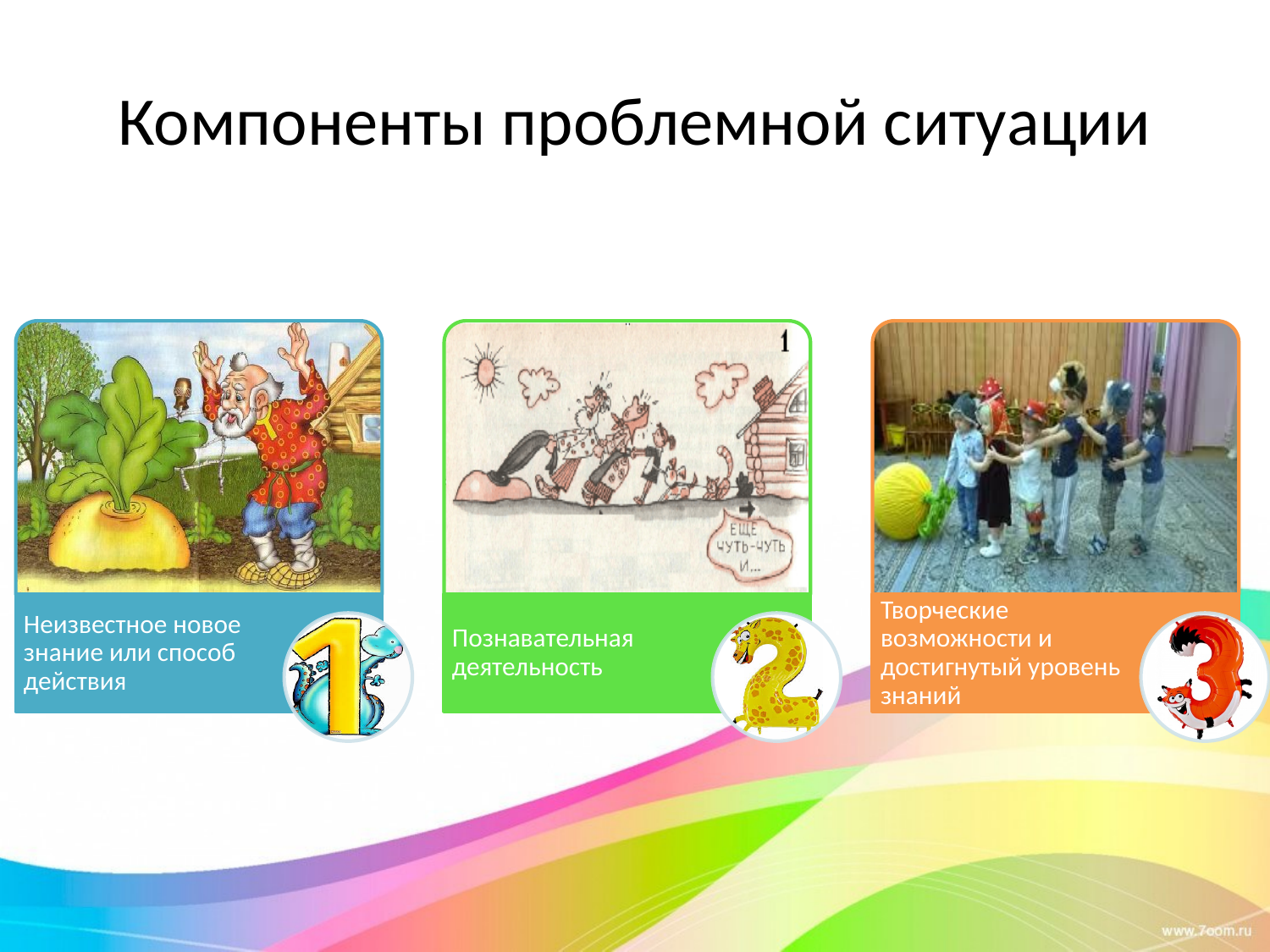

# Компоненты проблемной ситуации
Неизвестное новое знание или способ действия
Познавательная деятельность
Творческие возможности и достигнутый уровень знаний